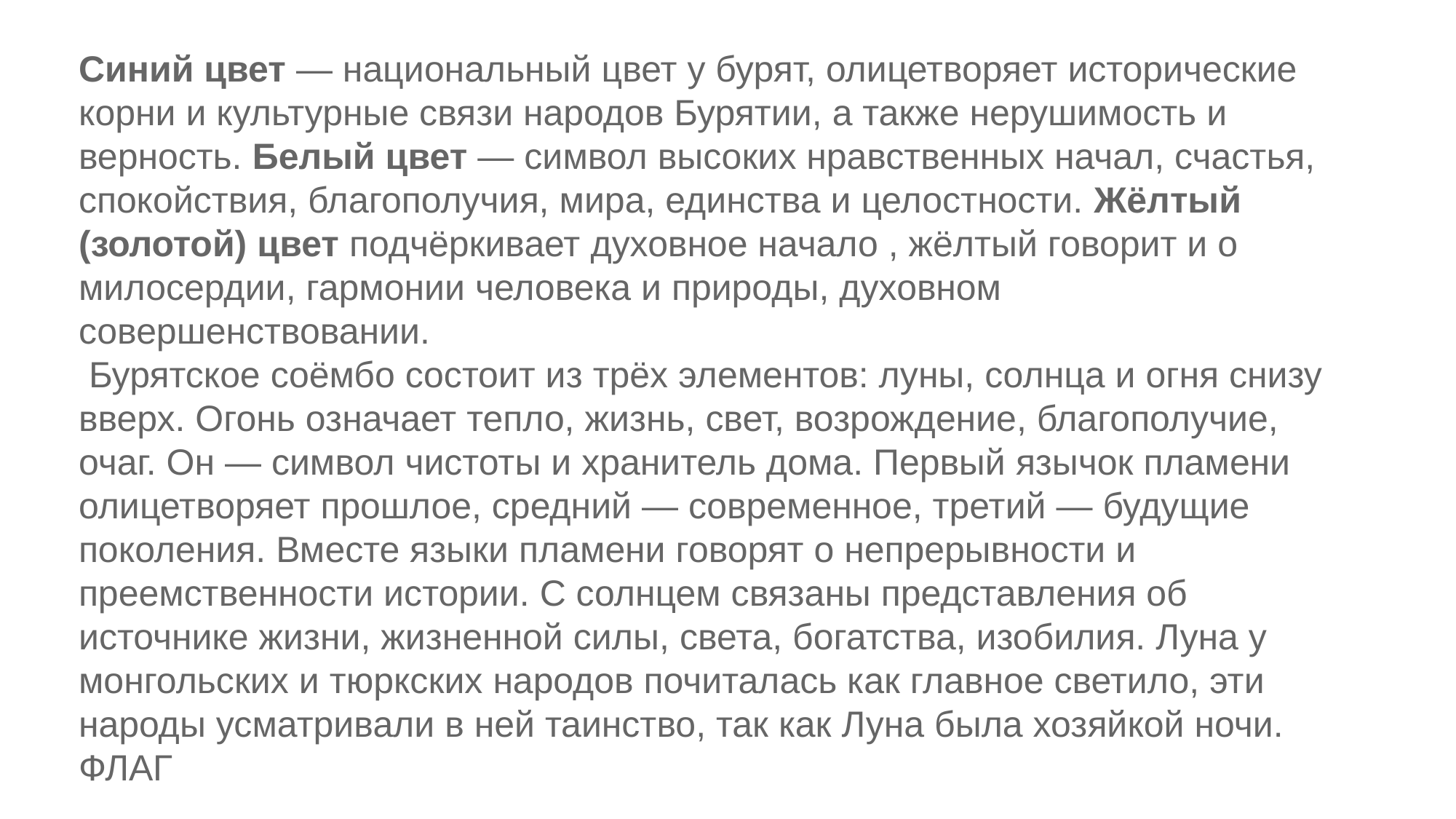

Синий цвет — национальный цвет у бурят, олицетворяет исторические корни и культурные связи народов Бурятии, а также нерушимость и верность. Белый цвет — символ высоких нравственных начал, счастья, спокойствия, благополучия, мира, единства и целостности. Жёлтый (золотой) цвет подчёркивает духовное начало , жёлтый говорит и о милосердии, гармонии человека и природы, духовном совершенствовании.
 Бурятское соёмбо состоит из трёх элементов: луны, солнца и огня снизу вверх. Огонь означает тепло, жизнь, свет, возрождение, благополучие, очаг. Он — символ чистоты и хранитель дома. Первый язычок пламени олицетворяет прошлое, средний — современное, третий — будущие поколения. Вместе языки пламени говорят о непрерывности и преемственности истории. С солнцем связаны представления об источнике жизни, жизненной силы, света, богатства, изобилия. Луна у монгольских и тюркских народов почиталась как главное светило, эти народы усматривали в ней таинство, так как Луна была хозяйкой ночи. ФЛАГ